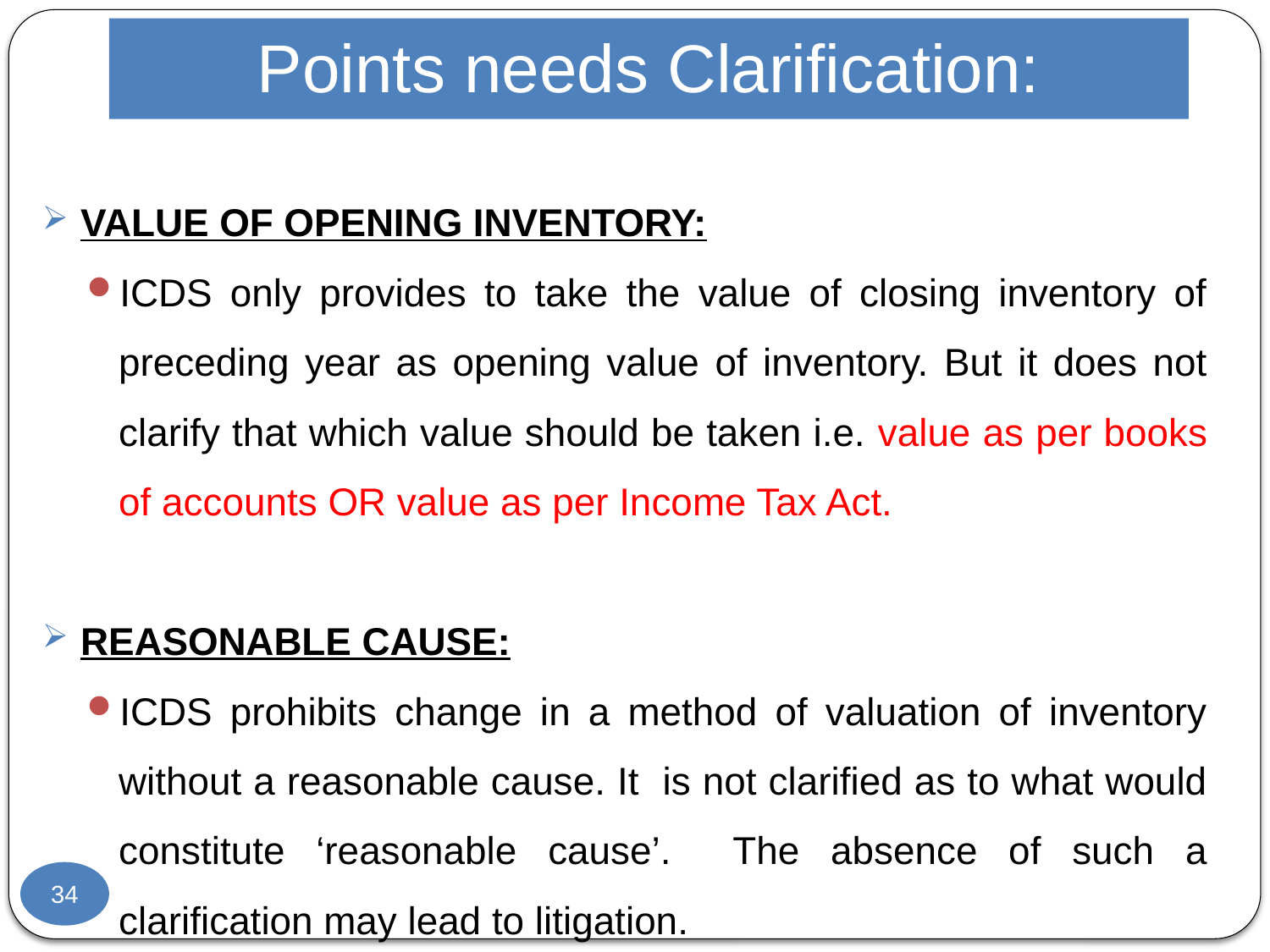

# Points needs Clarification:
VALUE OF OPENING INVENTORY:
ICDS only provides to take the value of closing inventory of preceding year as opening value of inventory. But it does not clarify that which value should be taken i.e. value as per books of accounts OR value as per Income Tax Act.

REASONABLE CAUSE:
ICDS prohibits change in a method of valuation of inventory without a reasonable cause. It  is not clarified as to what would constitute ‘reasonable cause’.  The absence of such a clarification may lead to litigation.
34